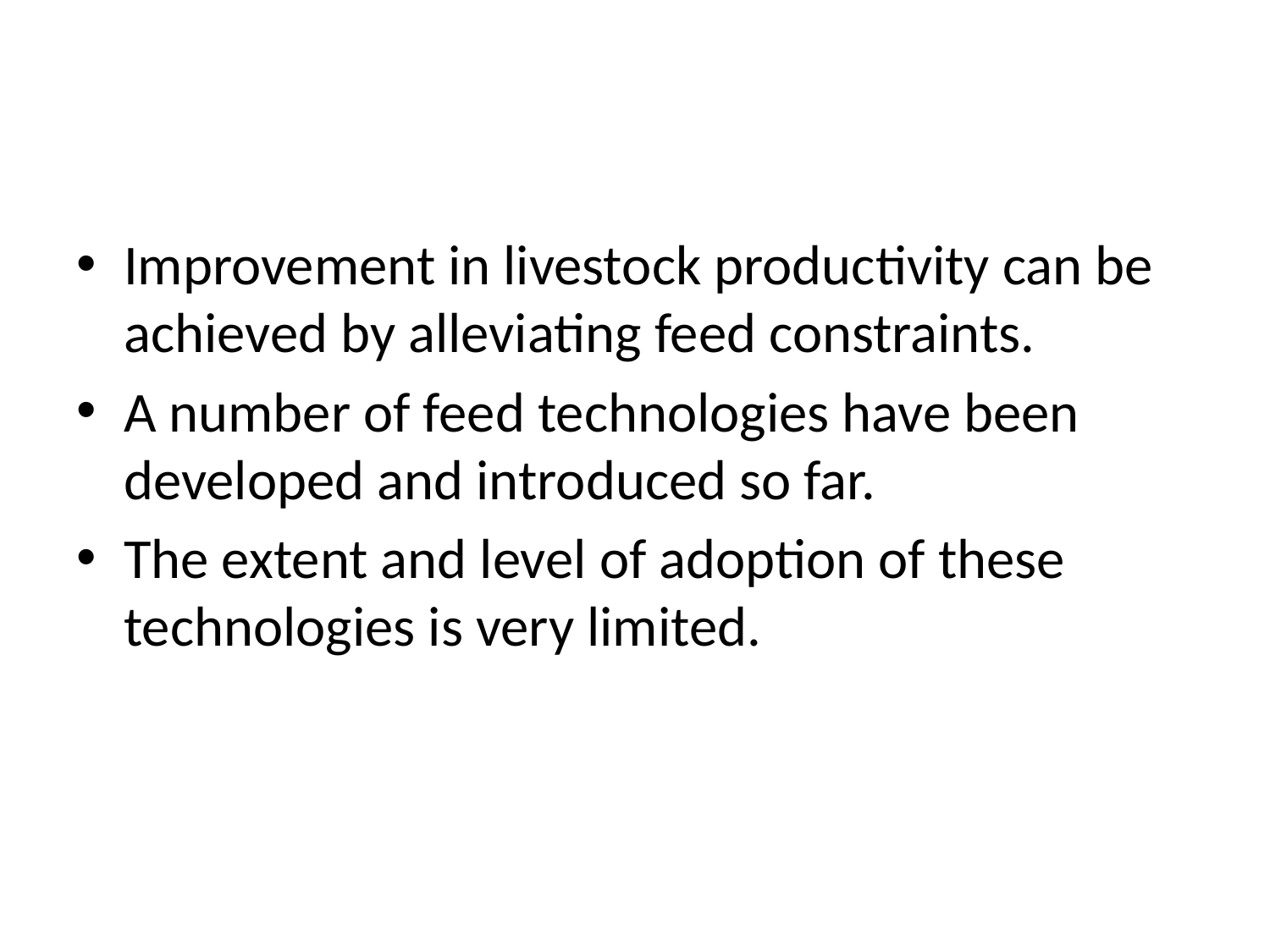

#
Improvement in livestock productivity can be achieved by alleviating feed constraints.
A number of feed technologies have been developed and introduced so far.
The extent and level of adoption of these technologies is very limited.